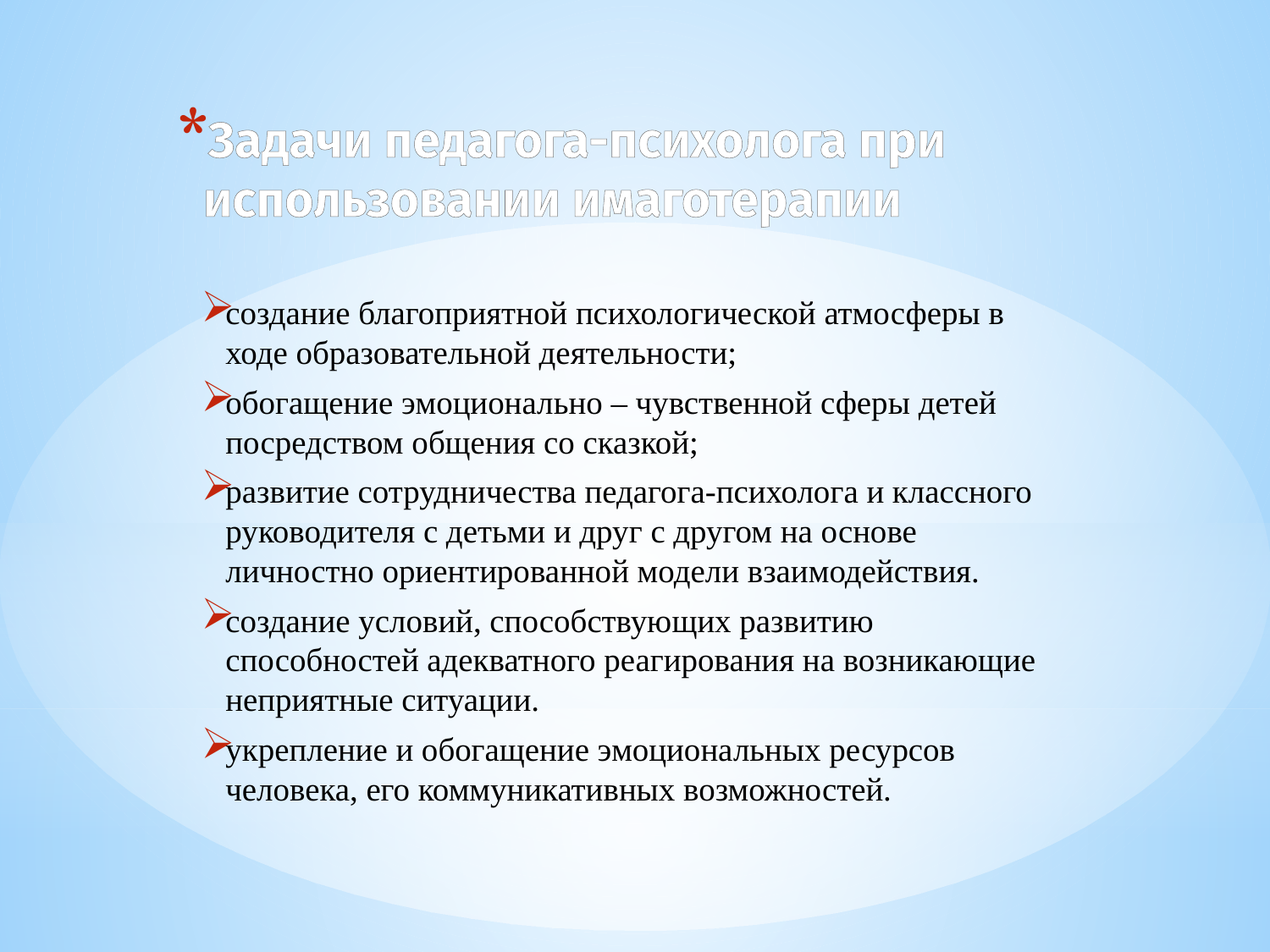

Задачи педагога-психолога при использовании имаготерапии

создание благоприятной психологической атмосферы в ходе образовательной деятельности;
обогащение эмоционально – чувственной сферы детей посредством общения со сказкой;
развитие сотрудничества педагога-психолога и классного руководителя с детьми и друг с другом на основе личностно ориентированной модели взаимодействия.
создание условий, способствующих развитию способностей адекватного реагирования на возникающие неприятные ситуации.
укрепление и обогащение эмоциональных ресурсов человека, его коммуникативных возможностей.